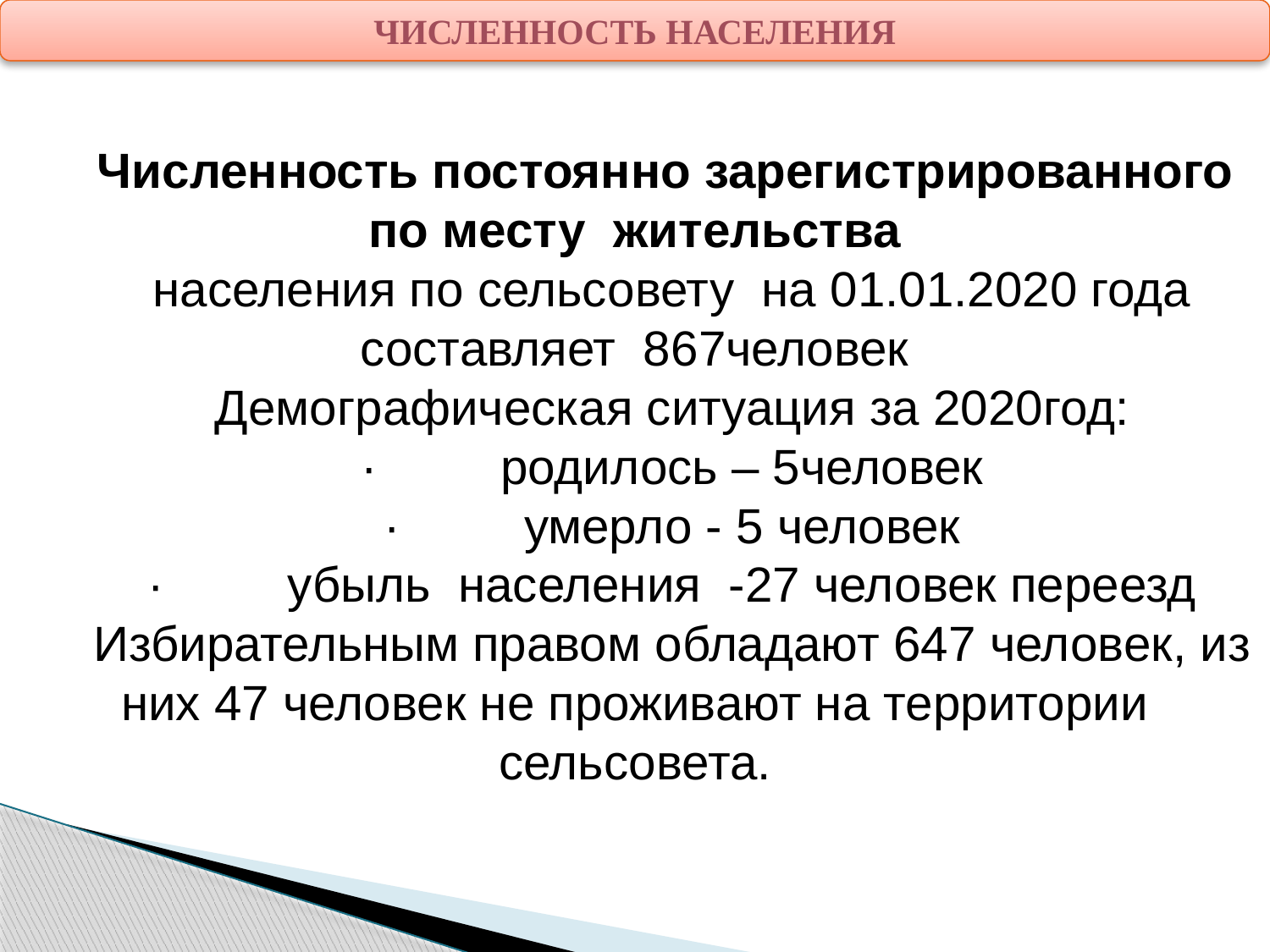

ЧИСЛЕННОСТЬ НАСЕЛЕНИЯ
Численность постоянно зарегистрированного  по месту  жительства
населения по сельсовету  на 01.01.2020 года составляет  867человек
Демографическая ситуация за 2020год:
·         родилось – 5человек
·         умерло - 5 человек
·         убыль  населения  -27 человек переезд
Избирательным правом обладают 647 человек, из них 47 человек не проживают на территории сельсовета.